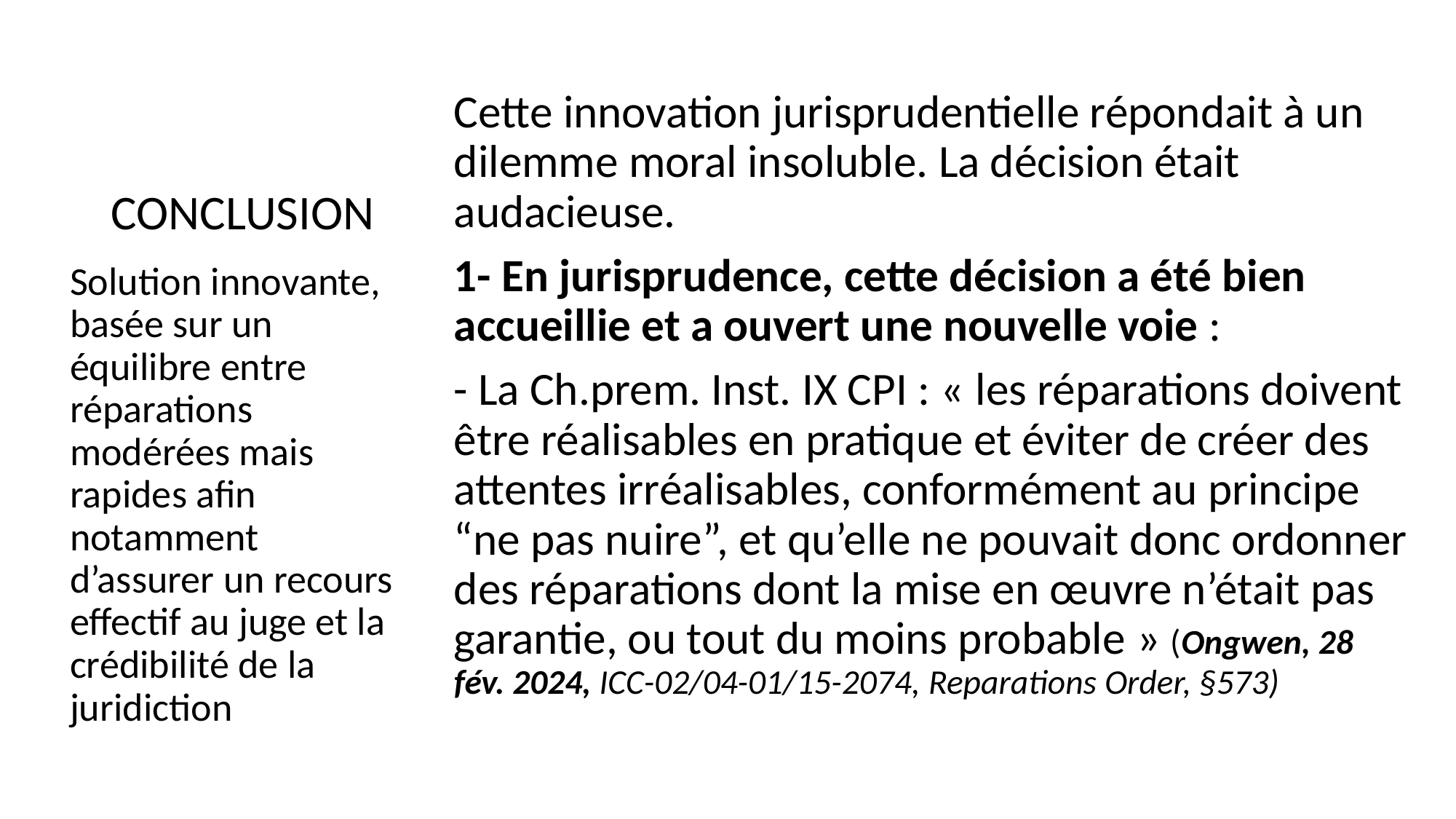

# CONCLUSION
Cette innovation jurisprudentielle répondait à un dilemme moral insoluble. La décision était audacieuse.
1- En jurisprudence, cette décision a été bien accueillie et a ouvert une nouvelle voie :
- La Ch.prem. Inst. IX CPI : « les réparations doivent être réalisables en pratique et éviter de créer des attentes irréalisables, conformément au principe “ne pas nuire”, et qu’elle ne pouvait donc ordonner des réparations dont la mise en œuvre n’était pas garantie, ou tout du moins probable » (Ongwen, 28 fév. 2024, ICC-02/04-01/15-2074, Reparations Order, §573)

Solution innovante, basée sur un équilibre entre réparations modérées mais rapides afin notamment d’assurer un recours effectif au juge et la crédibilité de la juridiction